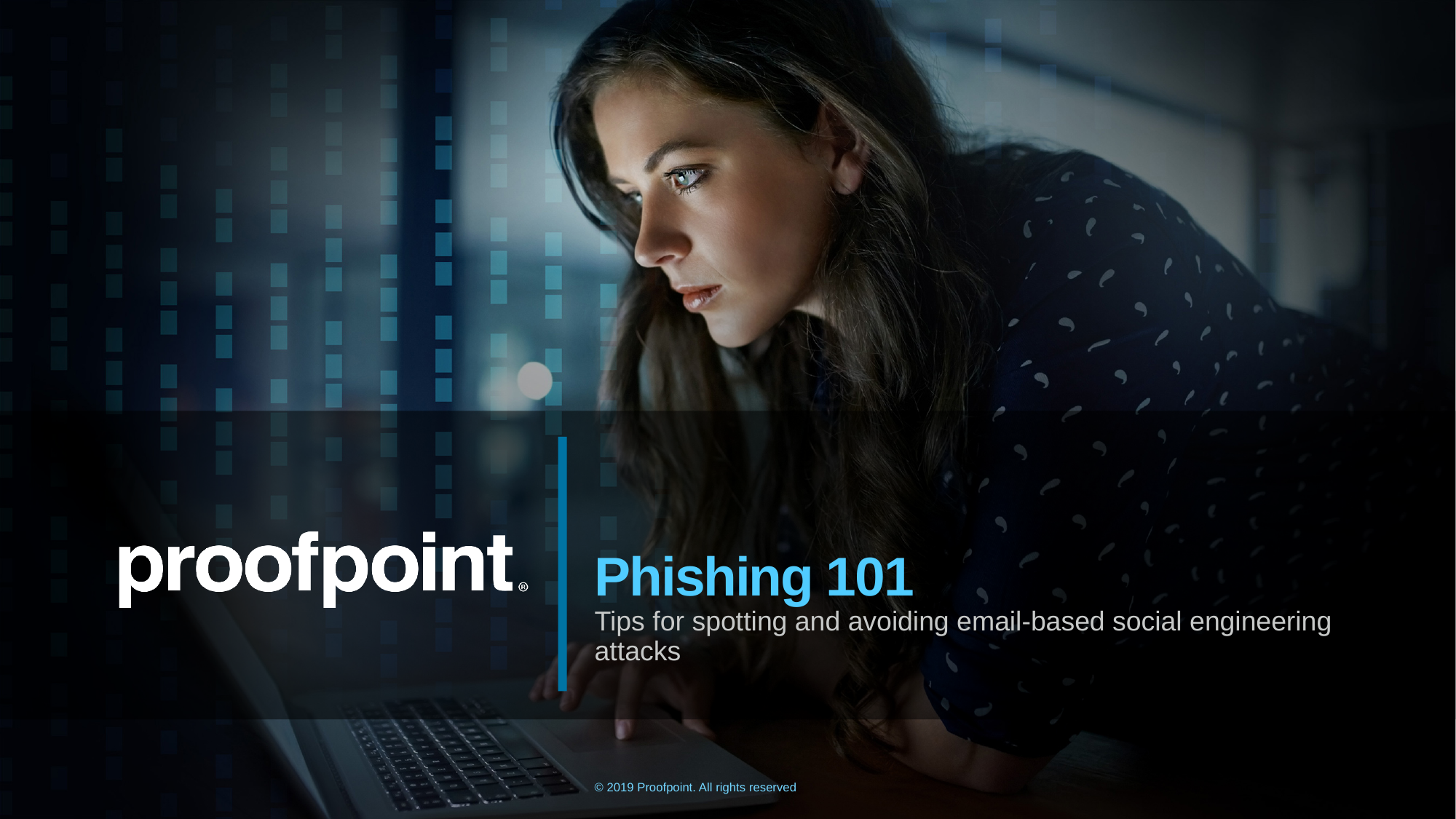

# Phishing 101
Tips for spotting and avoiding email-based social engineering attacks
© 2019 Proofpoint. All rights reserved